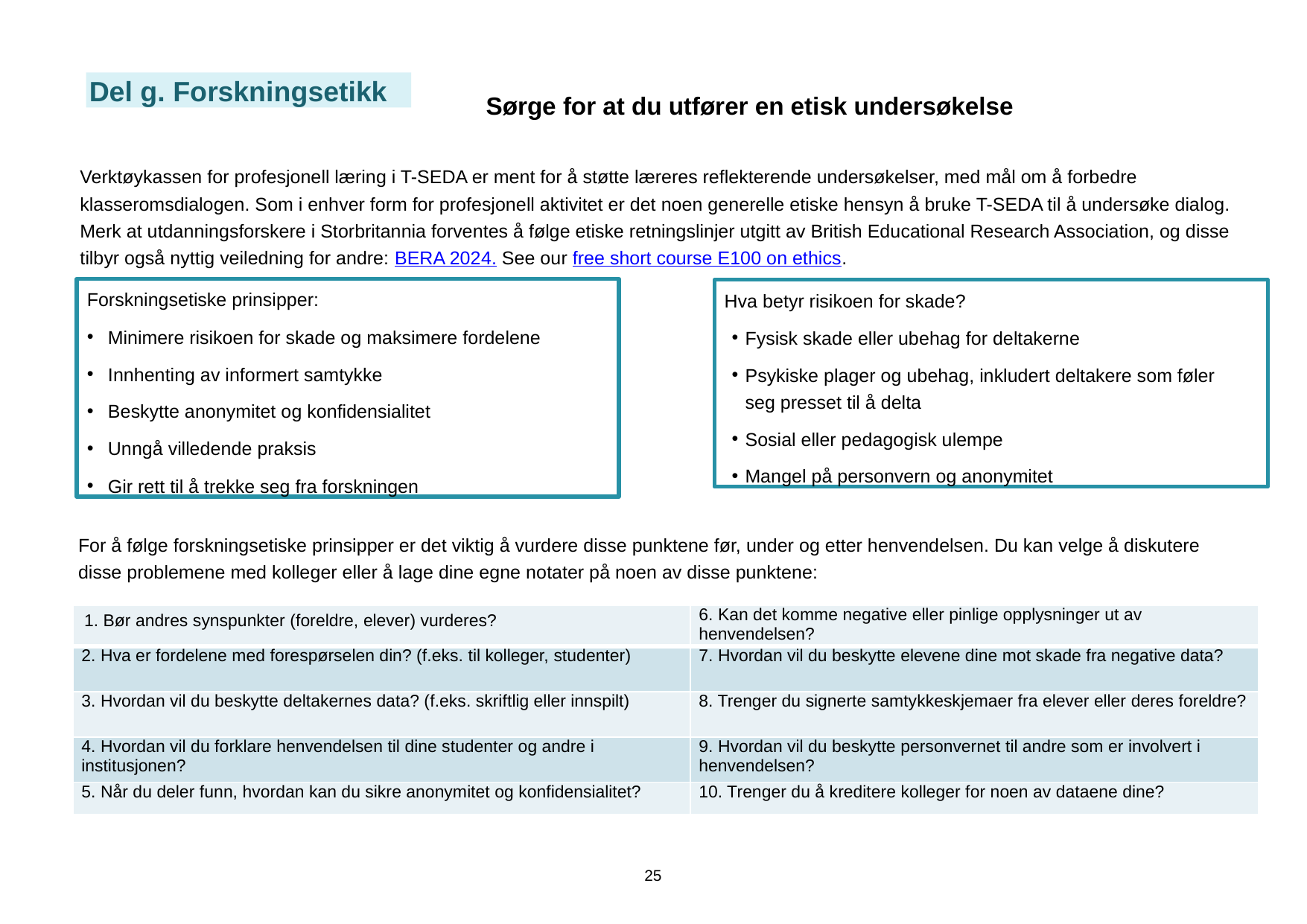

Del g. Forskningsetikk
Sørge for at du utfører en etisk undersøkelse
Verktøykassen for profesjonell læring i T-SEDA er ment for å støtte læreres reflekterende undersøkelser, med mål om å forbedre klasseromsdialogen. Som i enhver form for profesjonell aktivitet er det noen generelle etiske hensyn å bruke T-SEDA til å undersøke dialog. Merk at utdanningsforskere i Storbritannia forventes å følge etiske retningslinjer utgitt av British Educational Research Association, og disse tilbyr også nyttig veiledning for andre: BERA 2024. See our free short course E100 on ethics.
Forskningsetiske prinsipper:
Minimere risikoen for skade og maksimere fordelene
Innhenting av informert samtykke
Beskytte anonymitet og konfidensialitet
Unngå villedende praksis
Gir rett til å trekke seg fra forskningen
Hva betyr risikoen for skade?
Fysisk skade eller ubehag for deltakerne
Psykiske plager og ubehag, inkludert deltakere som føler seg presset til å delta
Sosial eller pedagogisk ulempe
Mangel på personvern og anonymitet
For å følge forskningsetiske prinsipper er det viktig å vurdere disse punktene før, under og etter henvendelsen. Du kan velge å diskutere disse problemene med kolleger eller å lage dine egne notater på noen av disse punktene:
| 1. Bør andres synspunkter (foreldre, elever) vurderes? | 6. Kan det komme negative eller pinlige opplysninger ut av henvendelsen? |
| --- | --- |
| 2. Hva er fordelene med forespørselen din? (f.eks. til kolleger, studenter) | 7. Hvordan vil du beskytte elevene dine mot skade fra negative data? |
| 3. Hvordan vil du beskytte deltakernes data? (f.eks. skriftlig eller innspilt) | 8. Trenger du signerte samtykkeskjemaer fra elever eller deres foreldre? |
| 4. Hvordan vil du forklare henvendelsen til dine studenter og andre i institusjonen? | 9. Hvordan vil du beskytte personvernet til andre som er involvert i henvendelsen? |
| 5. Når du deler funn, hvordan kan du sikre anonymitet og konfidensialitet? | 10. Trenger du å kreditere kolleger for noen av dataene dine? |

25